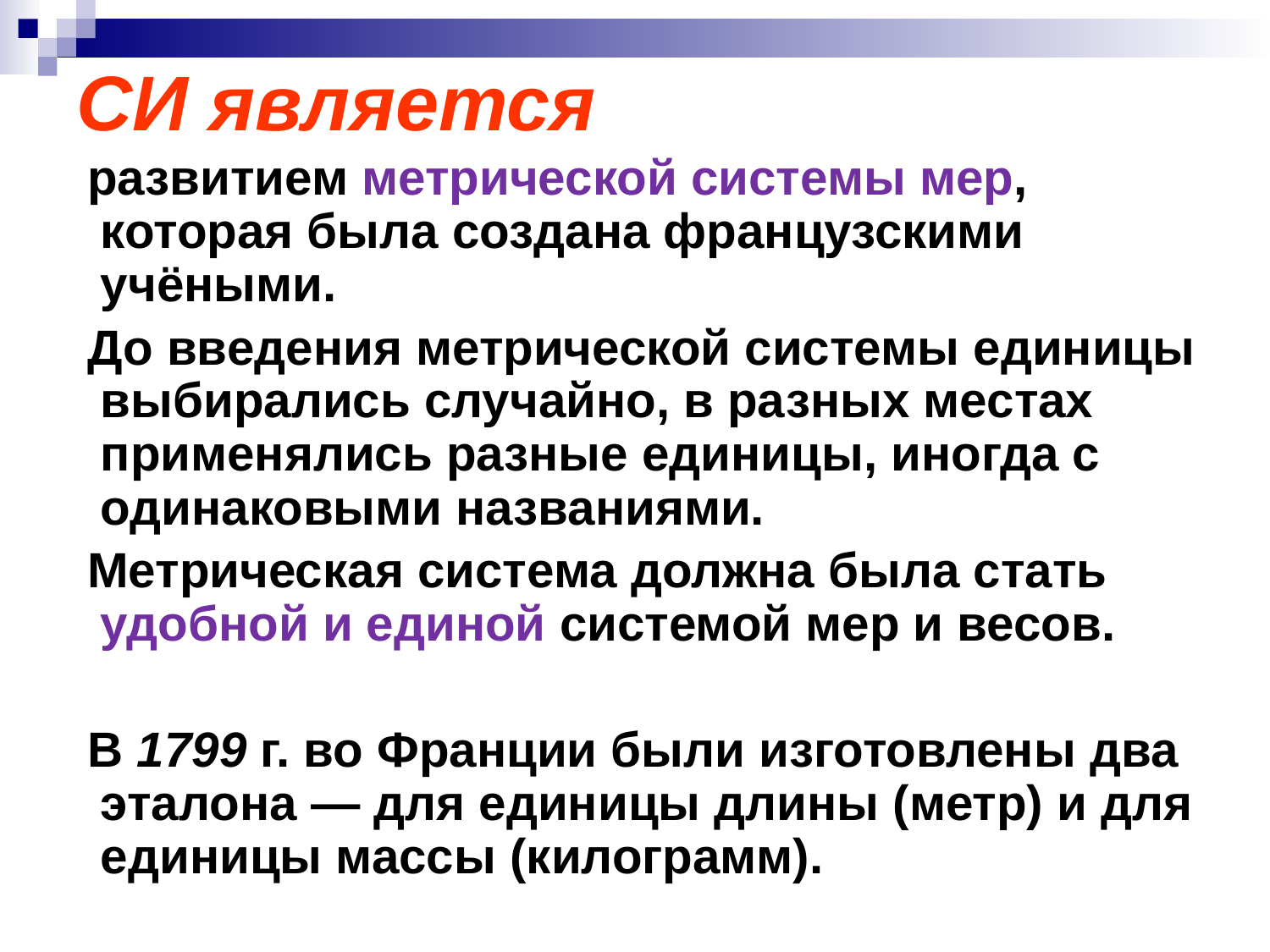

# СИ является
развитием метрической системы мер, которая была создана французскими учёными.
До введения метрической системы единицы выбирались случайно, в разных местах применялись разные единицы, иногда с одинаковыми названиями.
Метрическая система должна была стать удобной и единой системой мер и весов.

В 1799 г. во Франции были изготовлены два эталона — для единицы длины (метр) и для единицы массы (килограмм).